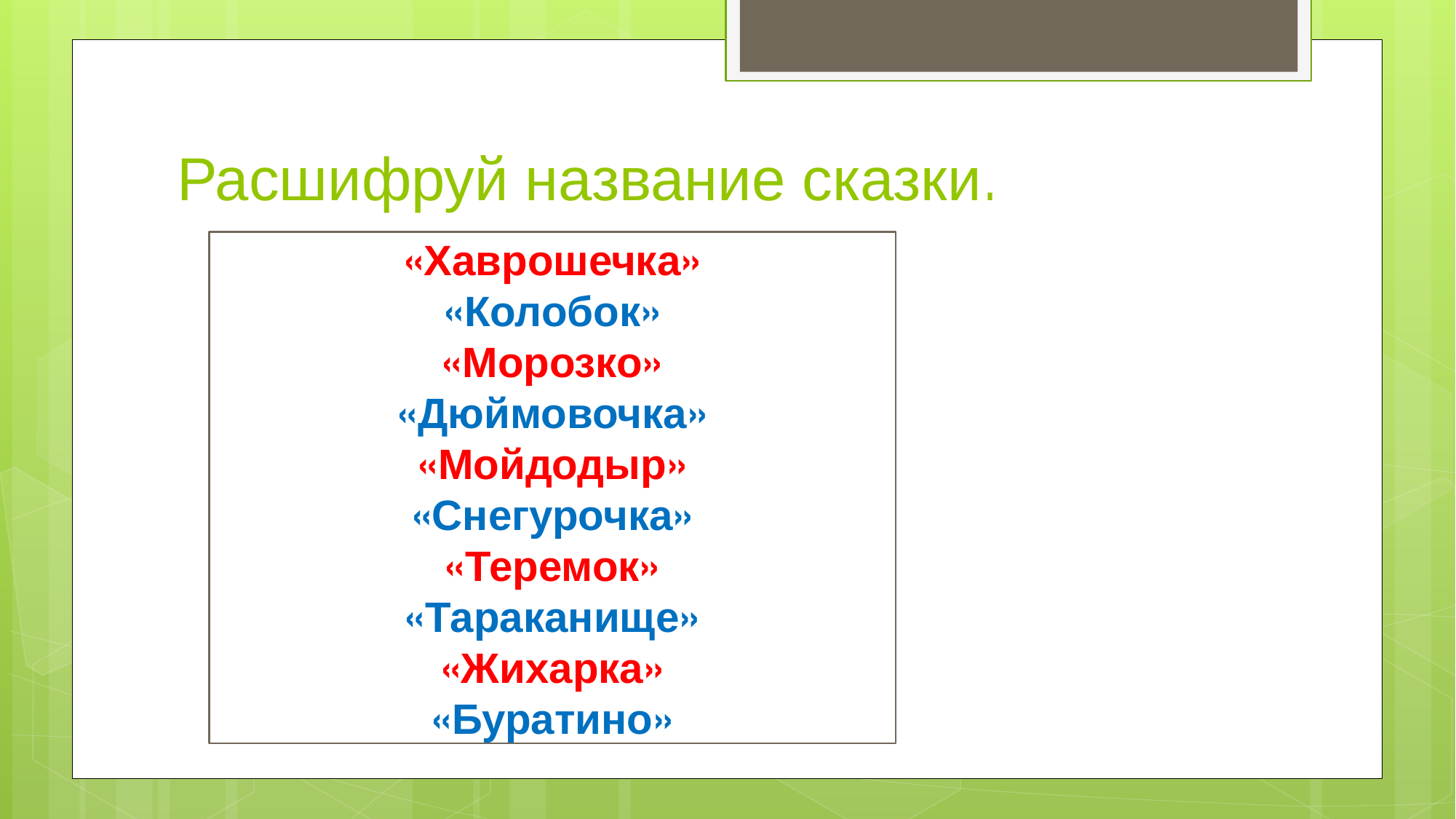

# Расшифруй название сказки.
«Хаврошечка»
«Колобок»
«Морозко»
«Дюймовочка»
«Мойдодыр»
«Снегурочка»
«Теремок»
«Тараканище»
«Жихарка»
«Буратино»